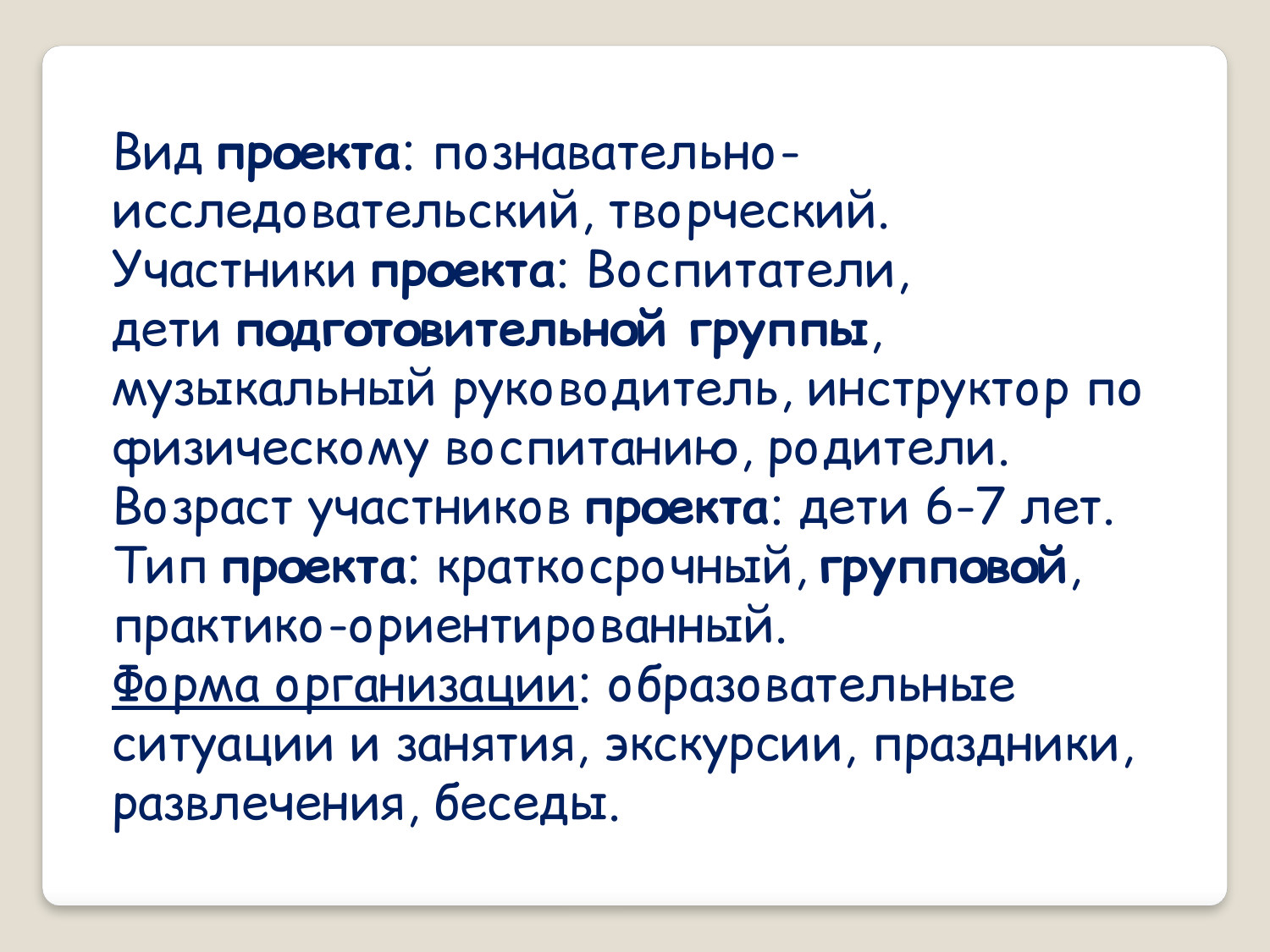

Вид проекта: познавательно-исследовательский, творческий.
Участники проекта: Воспитатели, дети подготовительной группы, музыкальный руководитель, инструктор по физическому воспитанию, родители.
Возраст участников проекта: дети 6-7 лет.
Тип проекта: краткосрочный, групповой, практико-ориентированный.
Форма организации: образовательные ситуации и занятия, экскурсии, праздники, развлечения, беседы.